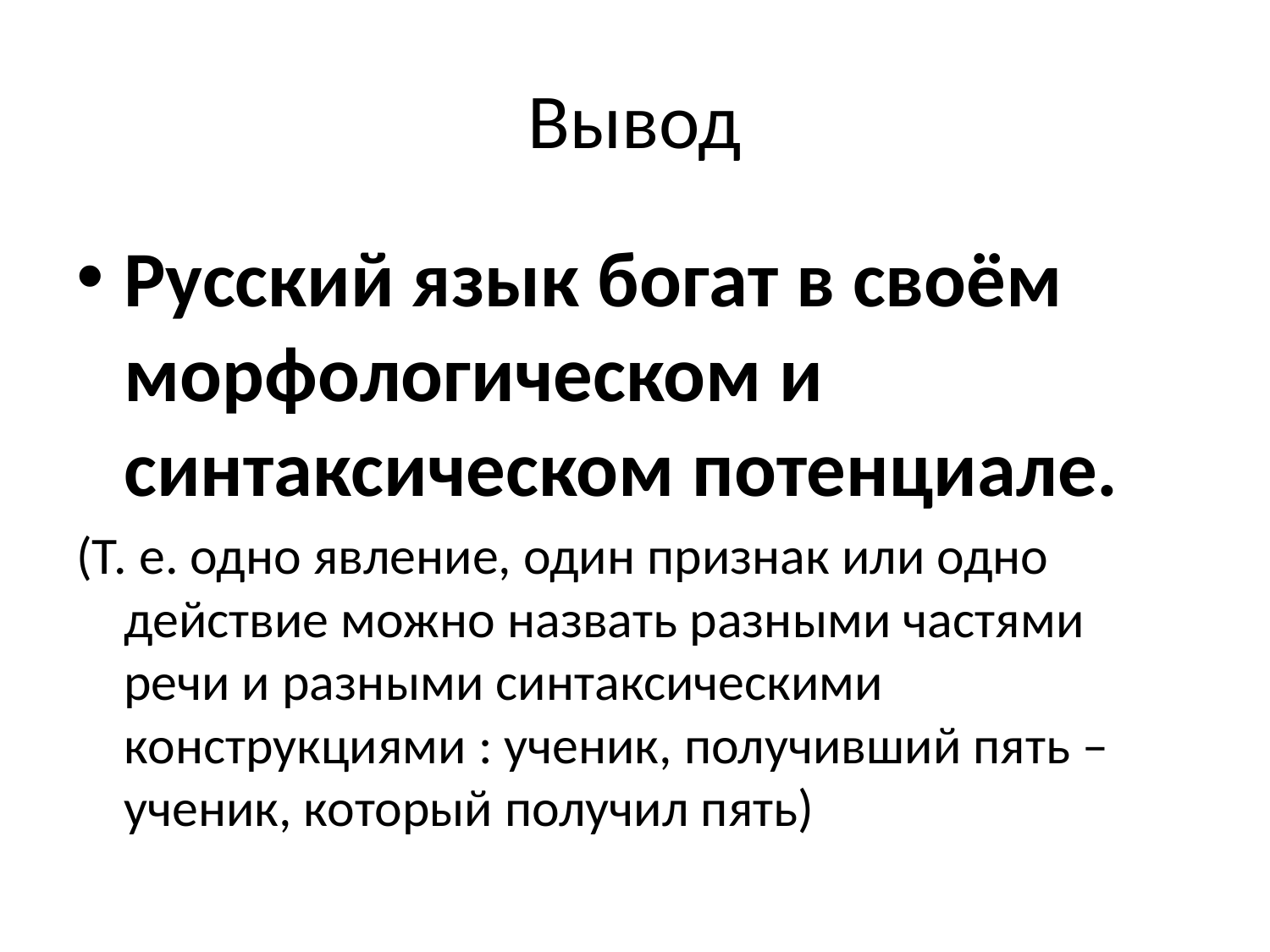

# Вывод
Русский язык богат в своём морфологическом и синтаксическом потенциале.
(Т. е. одно явление, один признак или одно действие можно назвать разными частями речи и разными синтаксическими конструкциями : ученик, получивший пять – ученик, который получил пять)